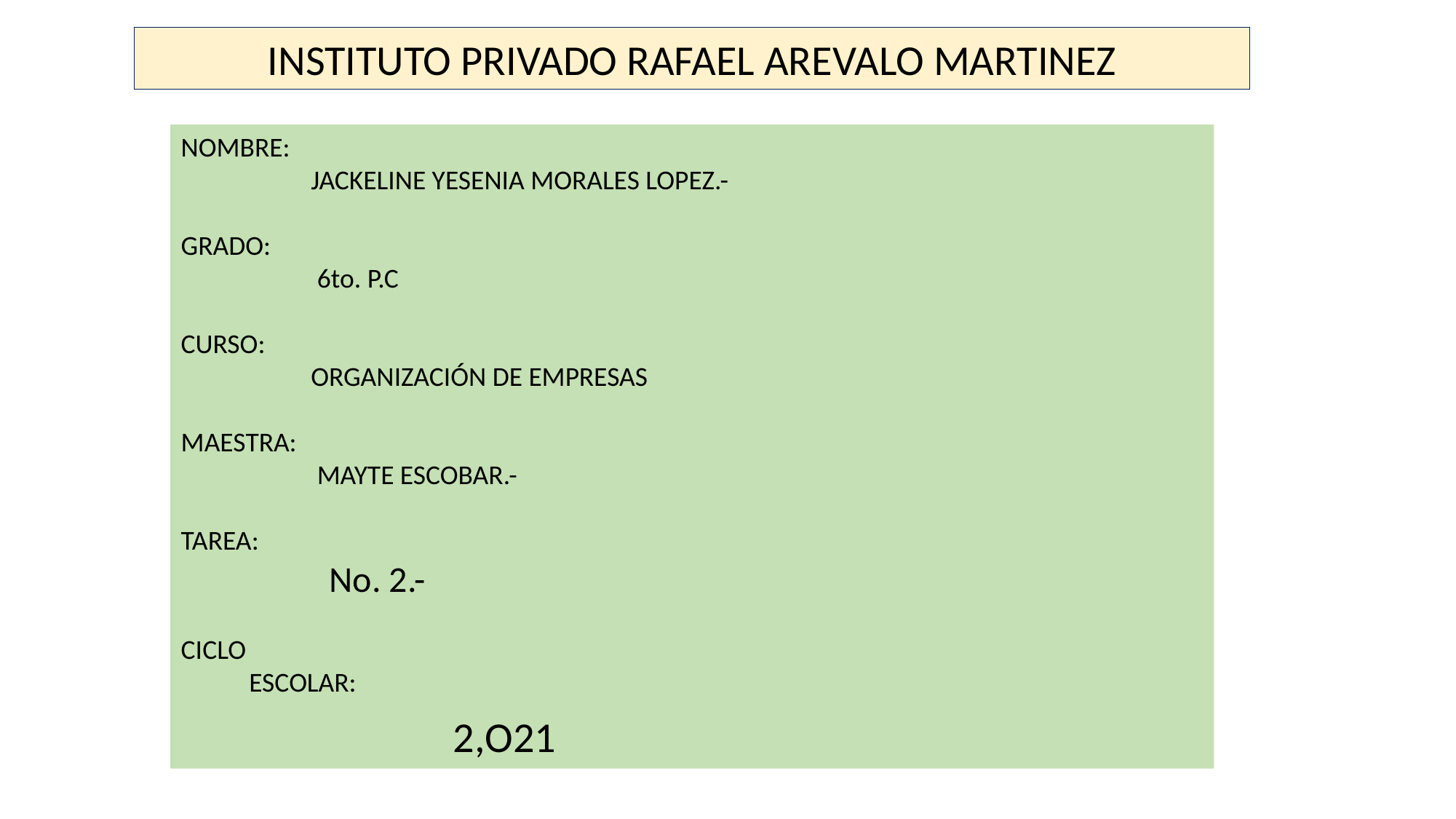

INSTITUTO PRIVADO RAFAEL AREVALO MARTINEZ
NOMBRE:
                     JACKELINE YESENIA MORALES LOPEZ.-

GRADO:
                      6to. P.C

CURSO:
                     ORGANIZACIÓN DE EMPRESAS

MAESTRA:
                      MAYTE ESCOBAR.-

TAREA:
                        No. 2.-

CICLO
           ESCOLAR:
                      2,O21